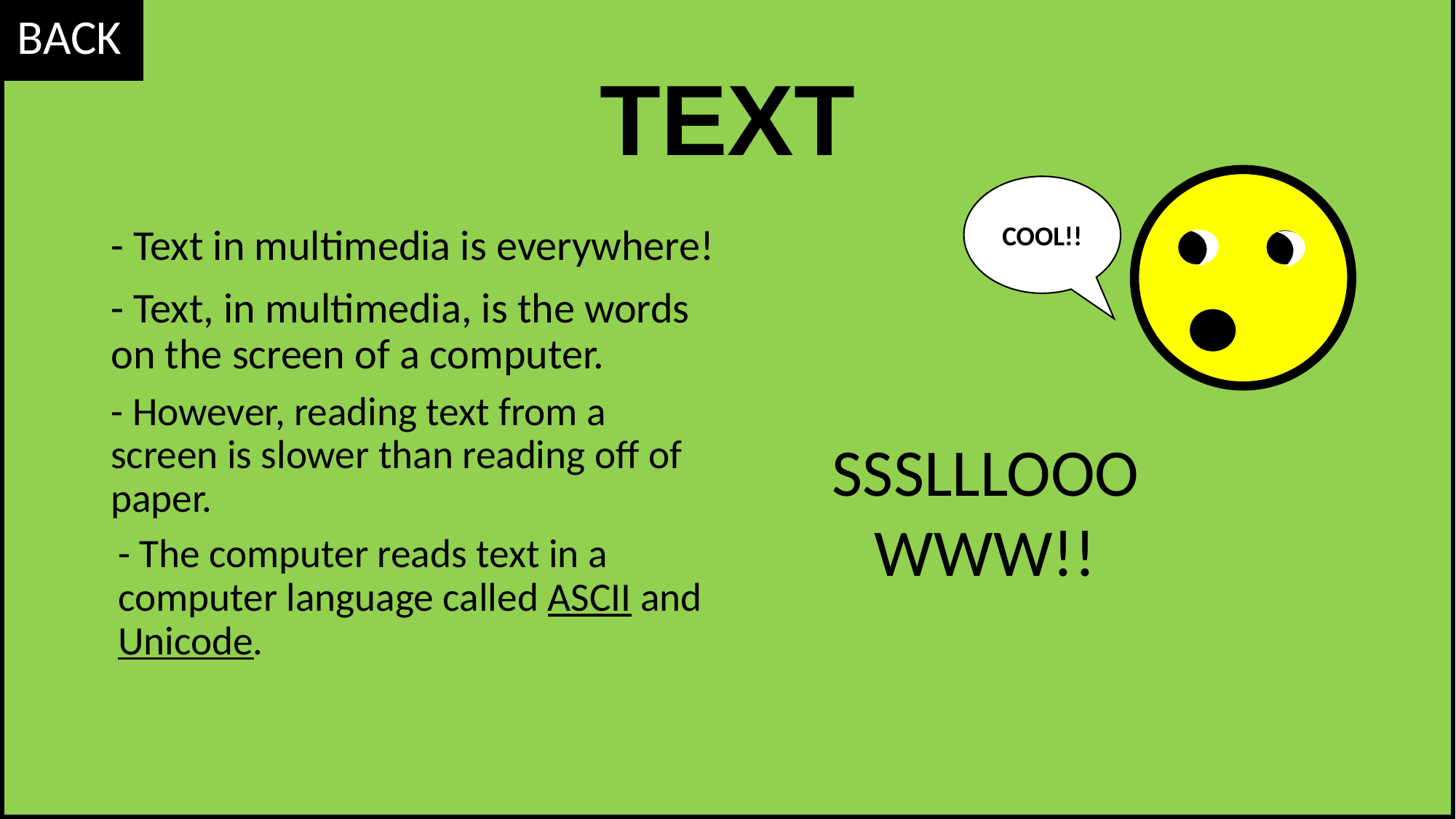

BACK
# TEXT

COOL!!
- Text in multimedia is everywhere!

- Text, in multimedia, is the words on the screen of a computer.

- However, reading text from a screen is slower than reading off of paper.

SSSLLLOOOWWW!!
- The computer reads text in a computer language called ASCII and Unicode.